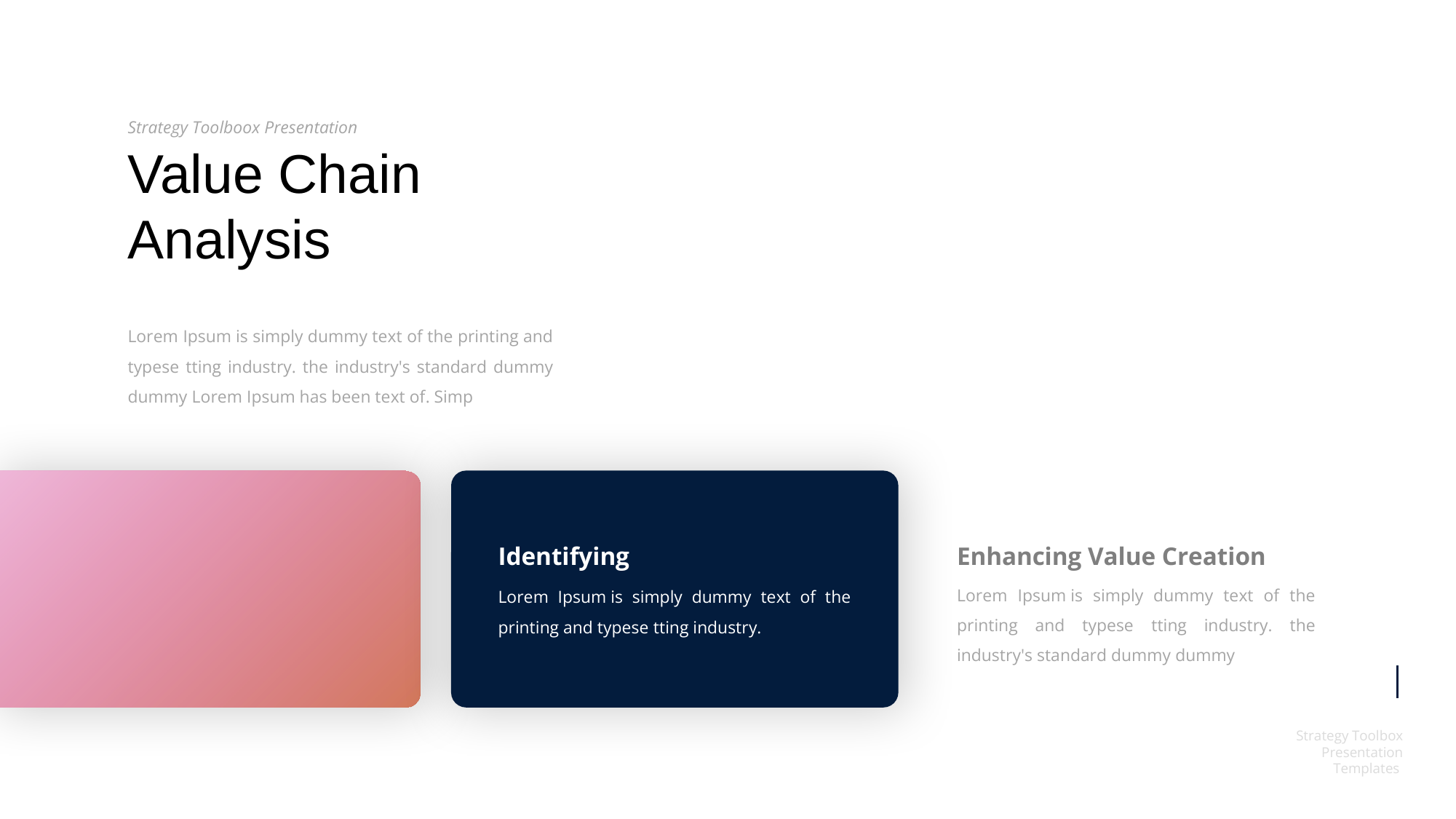

Strategy Toolboox Presentation
Value Chain Analysis
Lorem Ipsum is simply dummy text of the printing and typese tting industry. the industry's standard dummy dummy Lorem Ipsum has been text of. Simp

Identifying
Enhancing Value Creation
Lorem Ipsum is simply dummy text of the printing and typese tting industry. the industry's standard dummy dummy
Lorem Ipsum is simply dummy text of the printing and typese tting industry.
Strategy Toolbox Presentation Templates